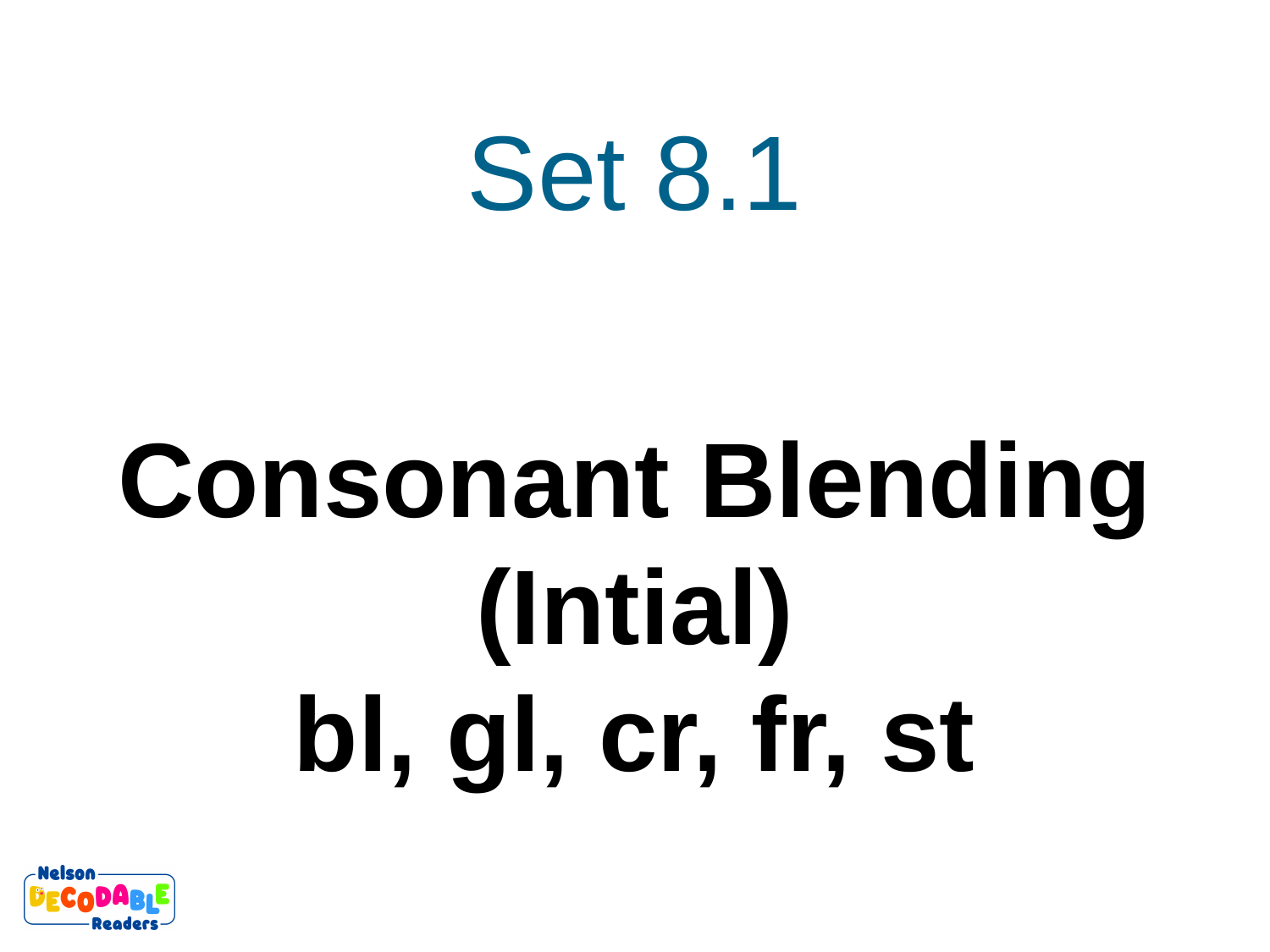

Set 8.1
Consonant Blending (Intial)
bl, gl, cr, fr, st